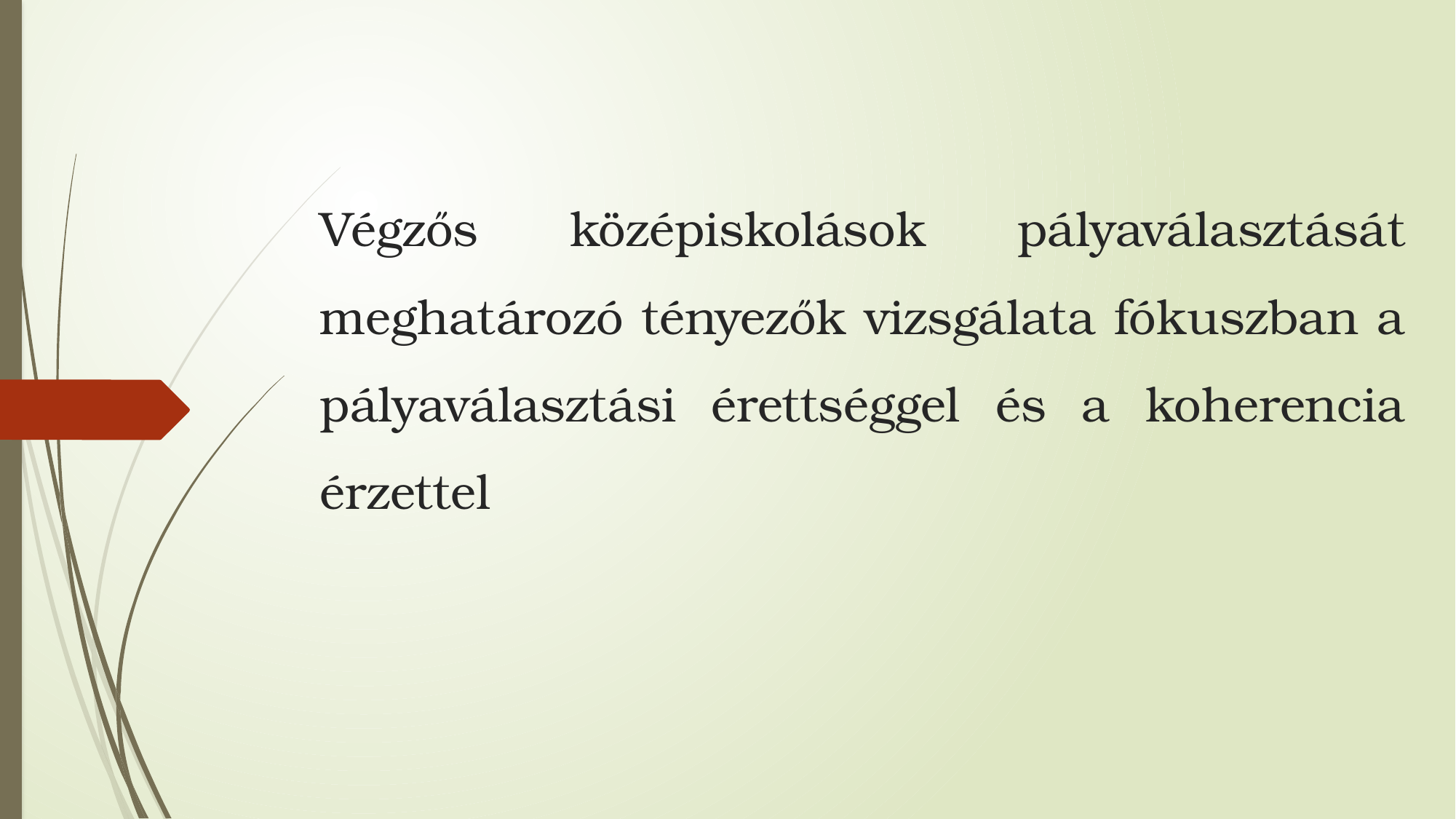

# Végzős középiskolások pályaválasztását meghatározó tényezők vizsgálata fókuszban a pályaválasztási érettséggel és a koherencia érzettel